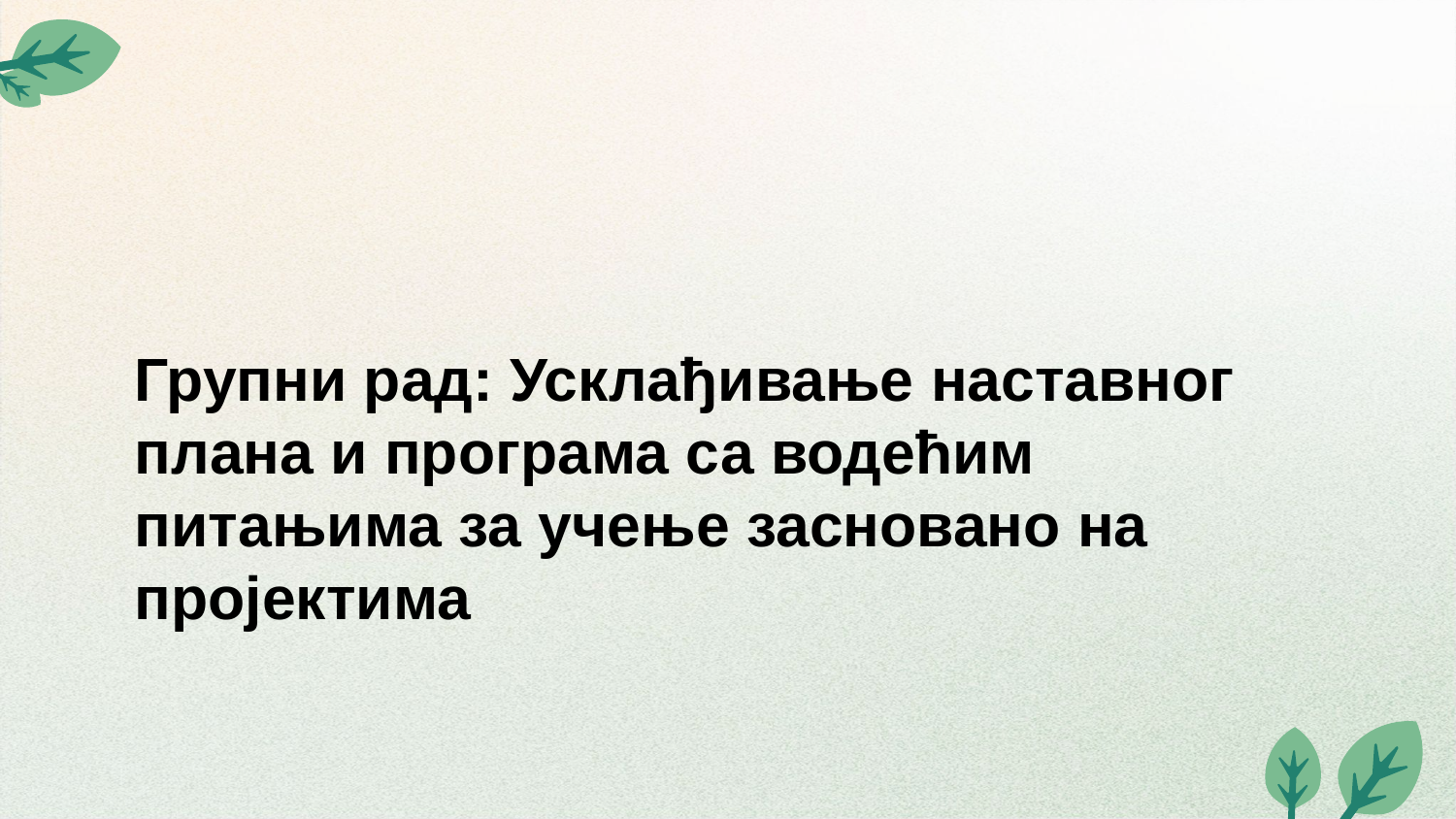

# Групни рад: Усклађивање наставног плана и програма са водећим питањима за учење засновано на пројектима